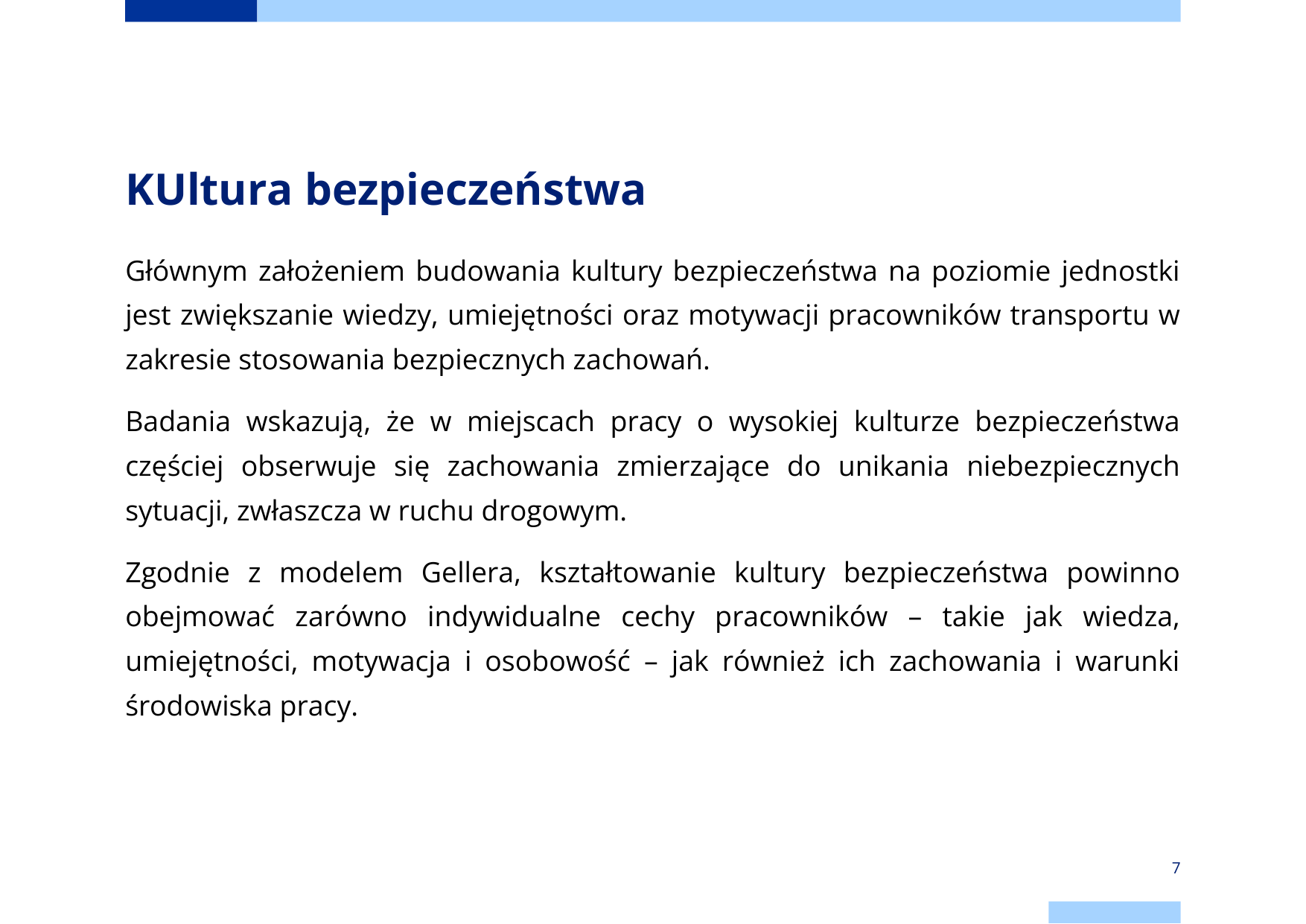

# KUltura bezpieczeństwa
Głównym założeniem budowania kultury bezpieczeństwa na poziomie jednostki jest zwiększanie wiedzy, umiejętności oraz motywacji pracowników transportu w zakresie stosowania bezpiecznych zachowań.
Badania wskazują, że w miejscach pracy o wysokiej kulturze bezpieczeństwa częściej obserwuje się zachowania zmierzające do unikania niebezpiecznych sytuacji, zwłaszcza w ruchu drogowym.
Zgodnie z modelem Gellera, kształtowanie kultury bezpieczeństwa powinno obejmować zarówno indywidualne cechy pracowników – takie jak wiedza, umiejętności, motywacja i osobowość – jak również ich zachowania i warunki środowiska pracy.
7